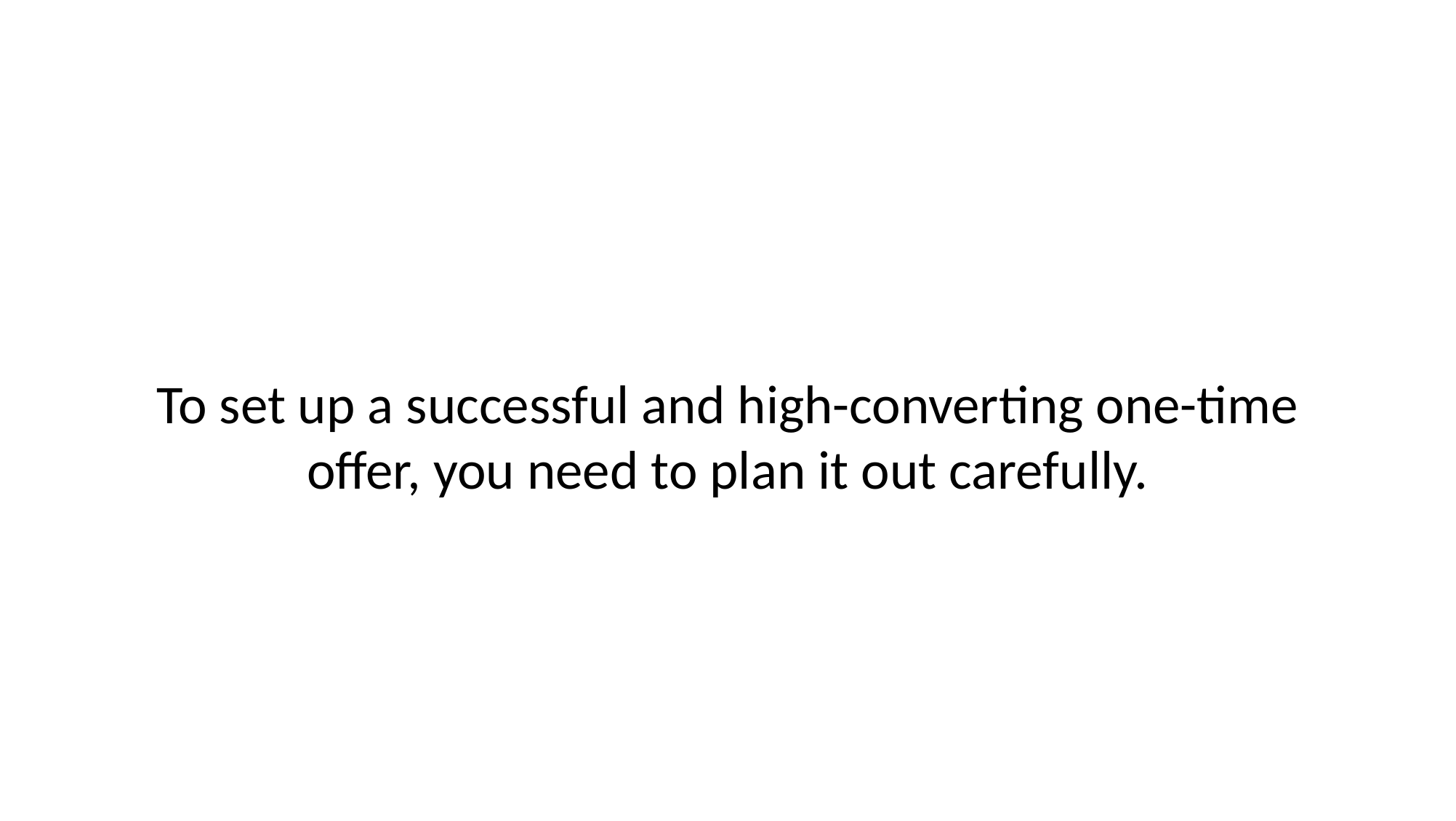

# To set up a successful and high-converting one-time offer, you need to plan it out carefully.